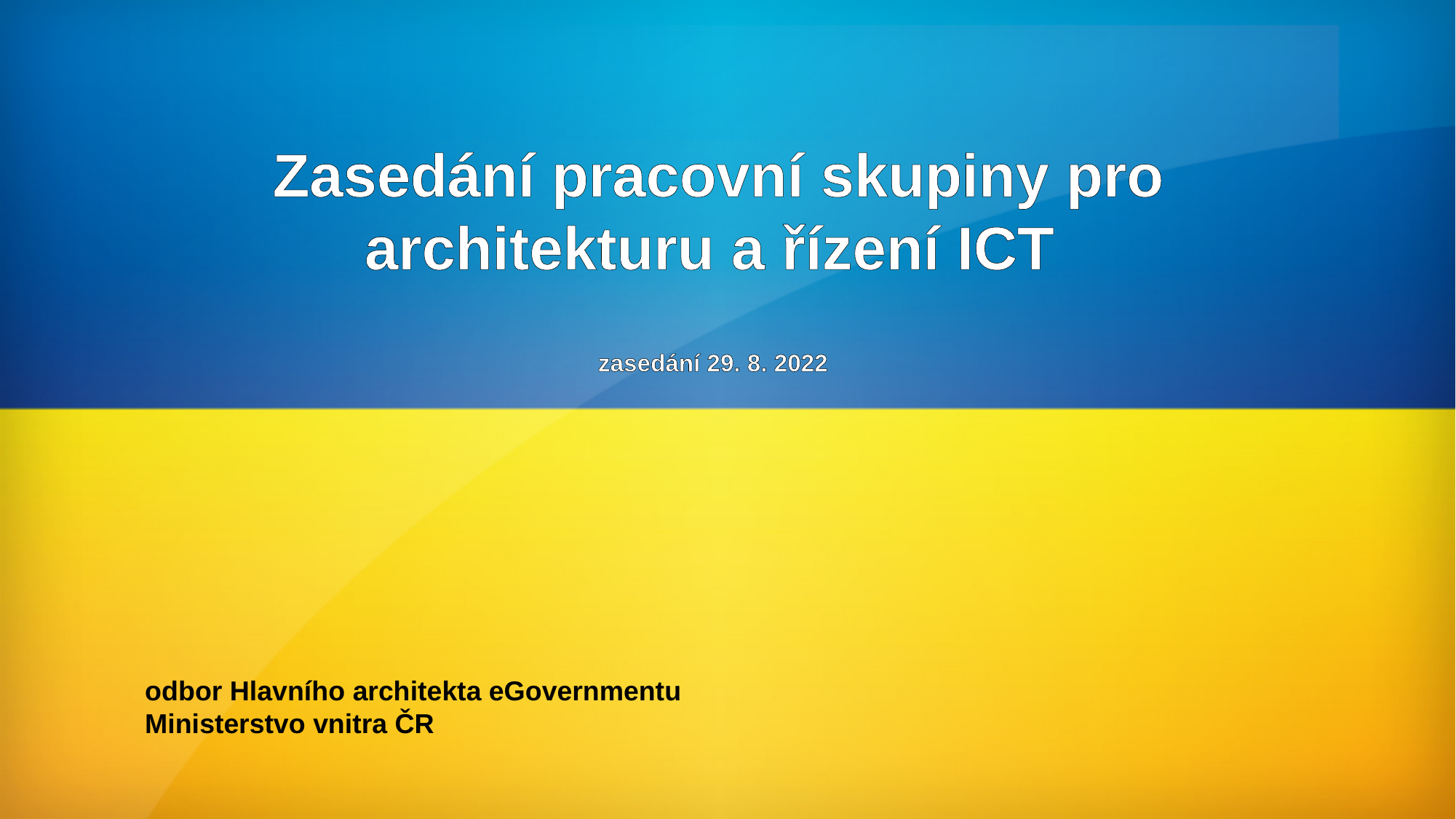

Zasedání pracovní skupiny pro architekturu a řízení ICT
 zasedání 29. 8. 2022
odbor Hlavního architekta eGovernmentu
Ministerstvo vnitra ČR